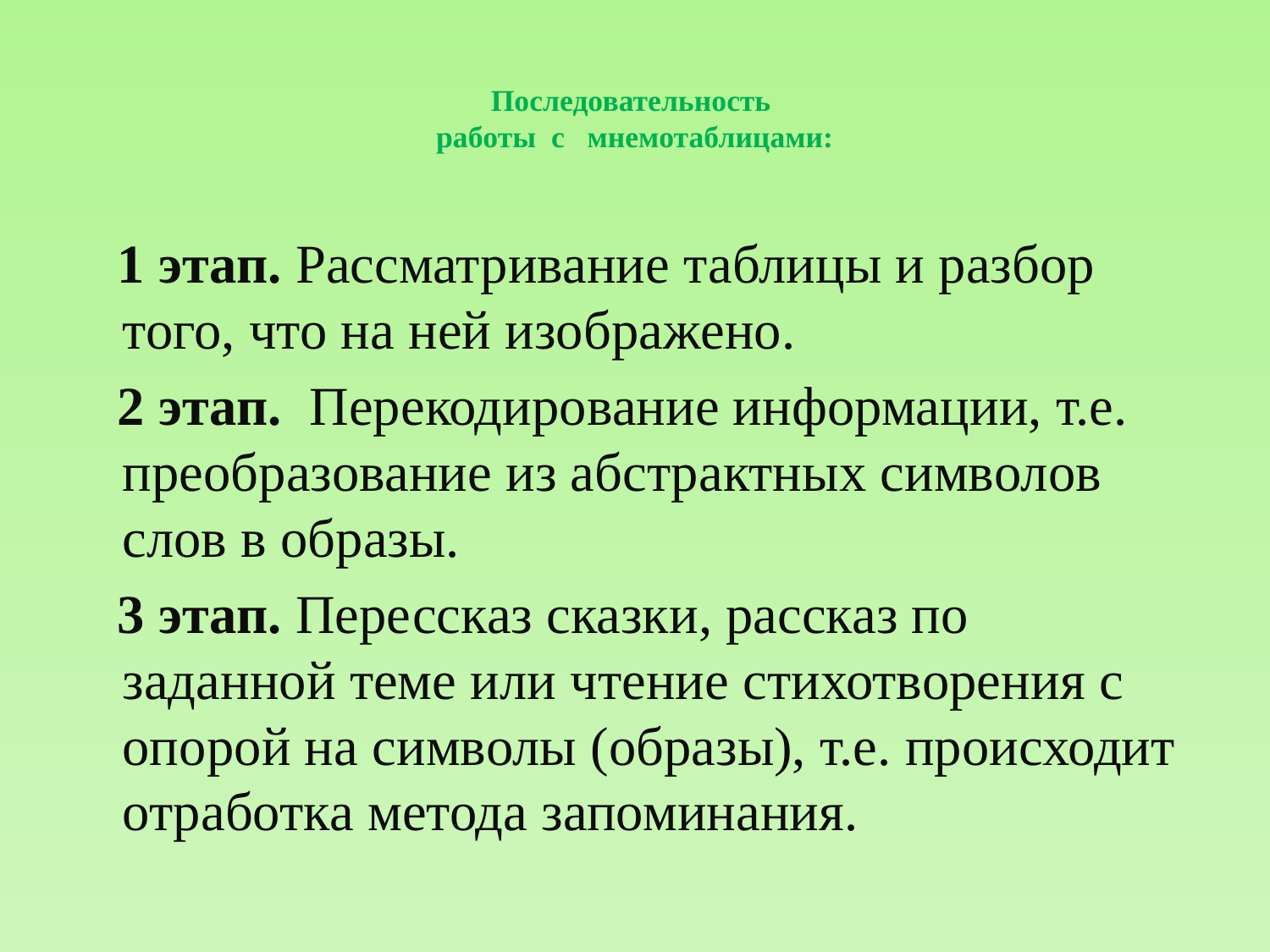

# Последовательность работы  с   мнемотаблицами:
   1 этап. Рассматривание таблицы и разбор того, что на ней изображено.
   2 этап.  Перекодирование информации, т.е. преобразование из абстрактных символов  слов в образы.
   3 этап. Перессказ сказки, рассказ по заданной теме или чтение стихотворения с опорой на символы (образы), т.е. происходит отработка метода запоминания.